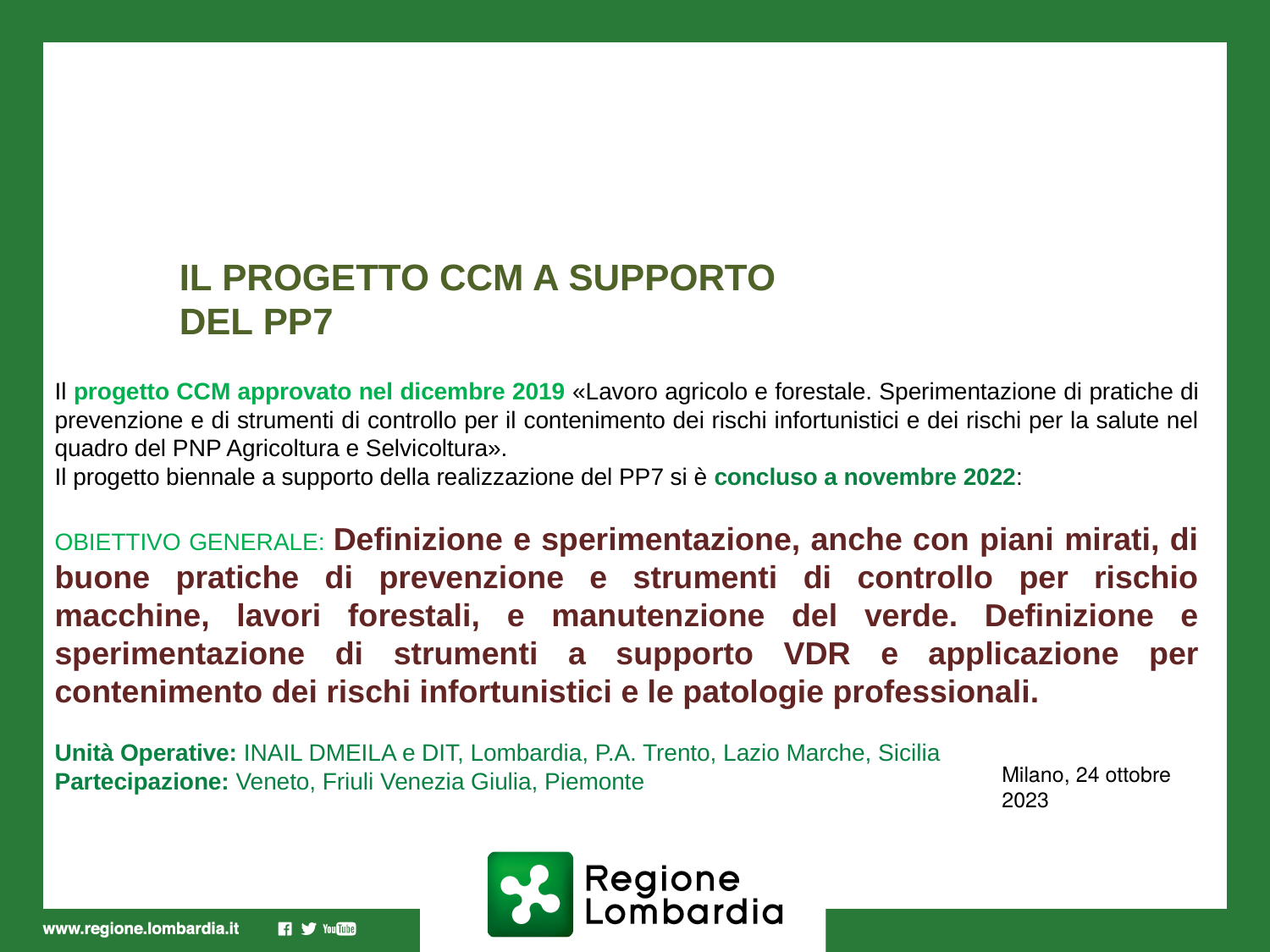

IL PROGETTO CCM A SUPPORTO DEL PP7

Il progetto CCM approvato nel dicembre 2019 «Lavoro agricolo e forestale. Sperimentazione di pratiche di prevenzione e di strumenti di controllo per il contenimento dei rischi infortunistici e dei rischi per la salute nel quadro del PNP Agricoltura e Selvicoltura».
Il progetto biennale a supporto della realizzazione del PP7 si è concluso a novembre 2022:

OBIETTIVO GENERALE: Definizione e sperimentazione, anche con piani mirati, di buone pratiche di prevenzione e strumenti di controllo per rischio macchine, lavori forestali, e manutenzione del verde. Definizione e sperimentazione di strumenti a supporto VDR e applicazione per contenimento dei rischi infortunistici e le patologie professionali.

Unità Operative: INAIL DMEILA e DIT, Lombardia, P.A. Trento, Lazio Marche, Sicilia
Partecipazione: Veneto, Friuli Venezia Giulia, Piemonte
Milano, 24 ottobre 2023